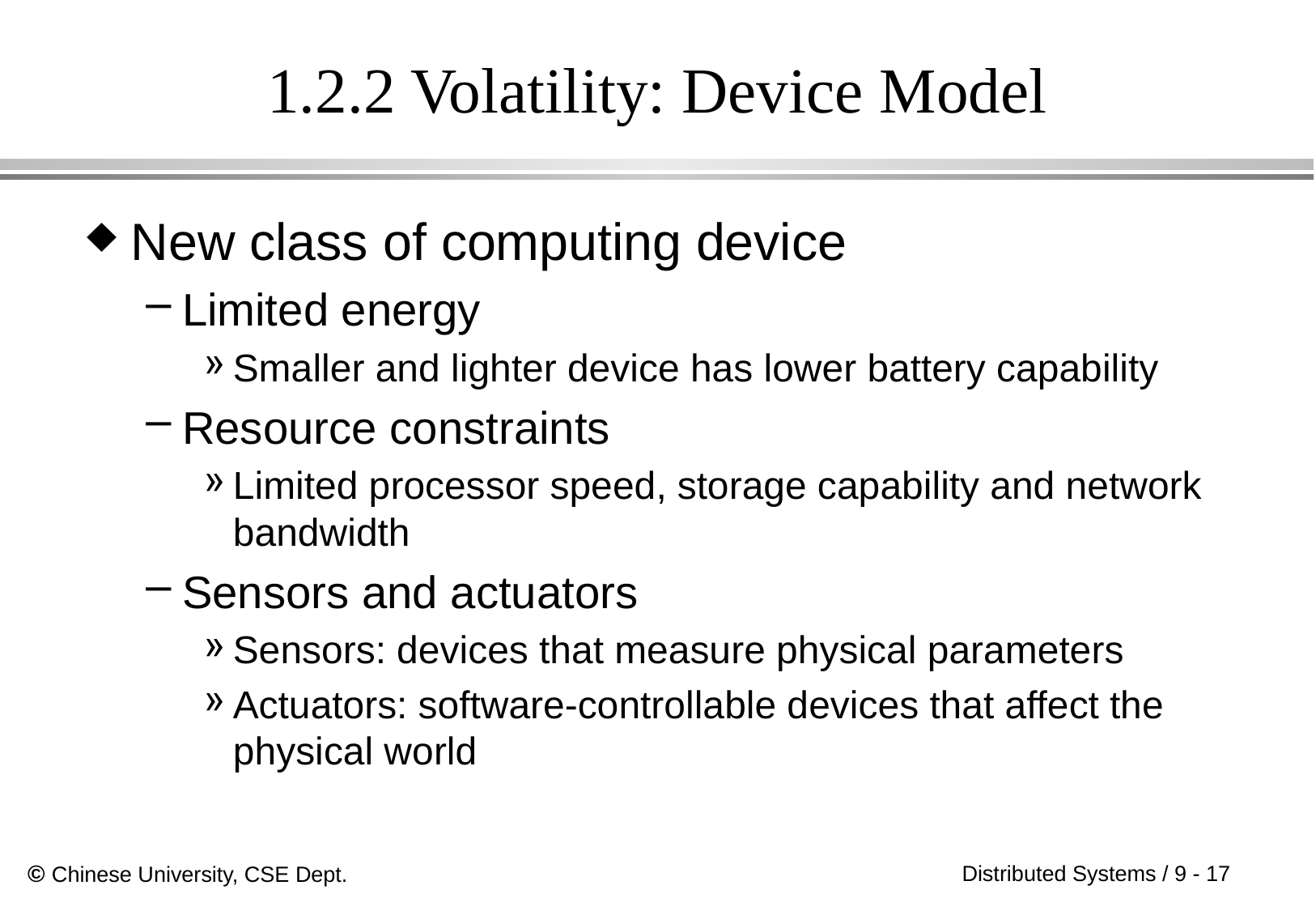

# 1.2.2 Volatility: Device Model
New class of computing device
Limited energy
Smaller and lighter device has lower battery capability
Resource constraints
Limited processor speed, storage capability and network bandwidth
Sensors and actuators
Sensors: devices that measure physical parameters
Actuators: software-controllable devices that affect the physical world